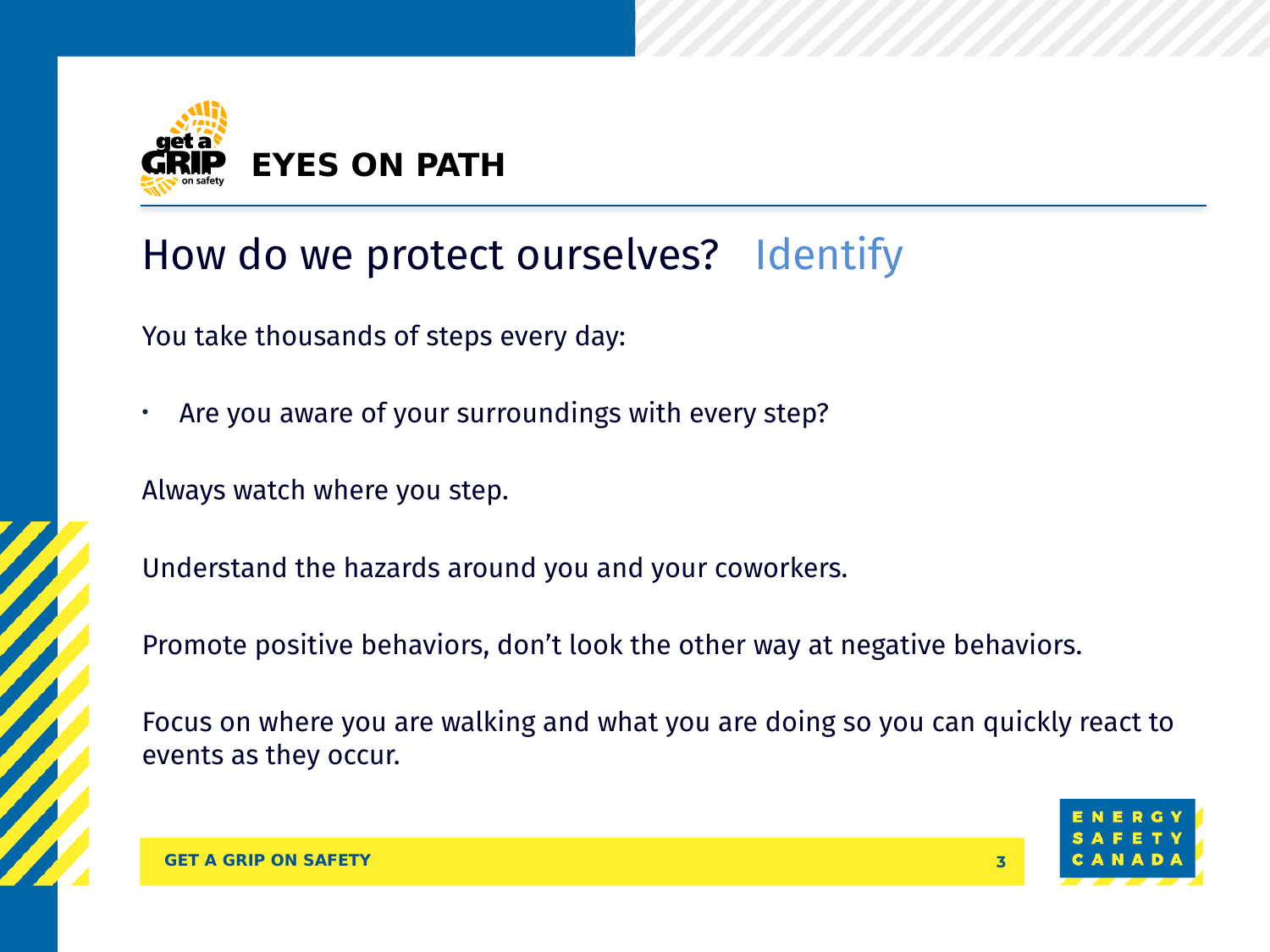

# Eyes on path
How do we protect ourselves?   Identify
You take thousands of steps every day:

Are you aware of your surroundings with every step?

Always watch where you step.

Understand the hazards around you and your coworkers.

Promote positive behaviors, don’t look the other way at negative behaviors.

Focus on where you are walking and what you are doing so you can quickly react to events as they occur.
Get a grip on safety
3